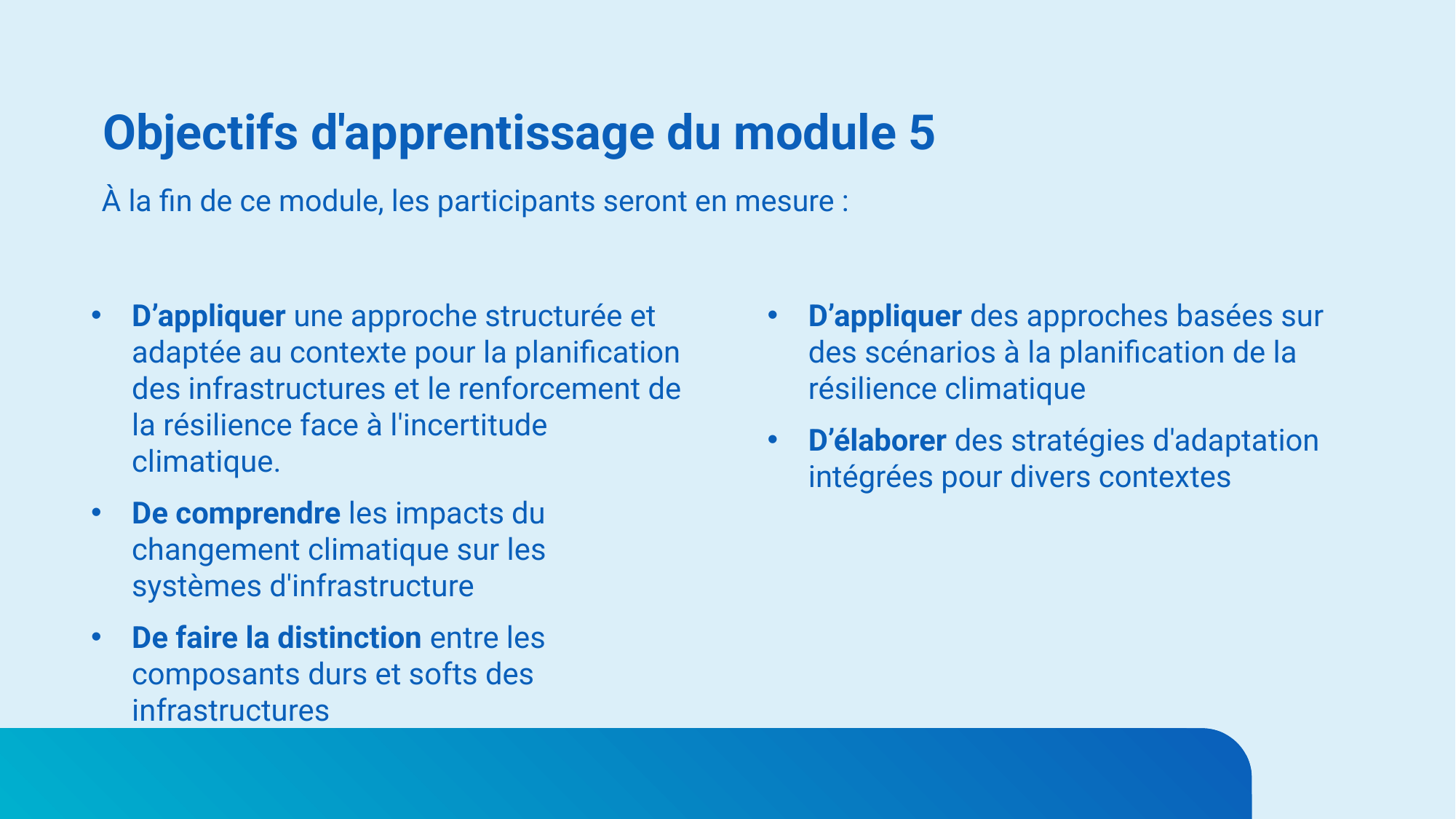

# Objectifs d'apprentissage du module 5
À la fin de ce module, les participants seront en mesure :

D’appliquer une approche structurée et adaptée au contexte pour la planification des infrastructures et le renforcement de la résilience face à l'incertitude climatique.
De comprendre les impacts du changement climatique sur les systèmes d'infrastructure
De faire la distinction entre les composants durs et softs des infrastructures
D’appliquer des approches basées sur des scénarios à la planification de la résilience climatique
D’élaborer des stratégies d'adaptation intégrées pour divers contextes